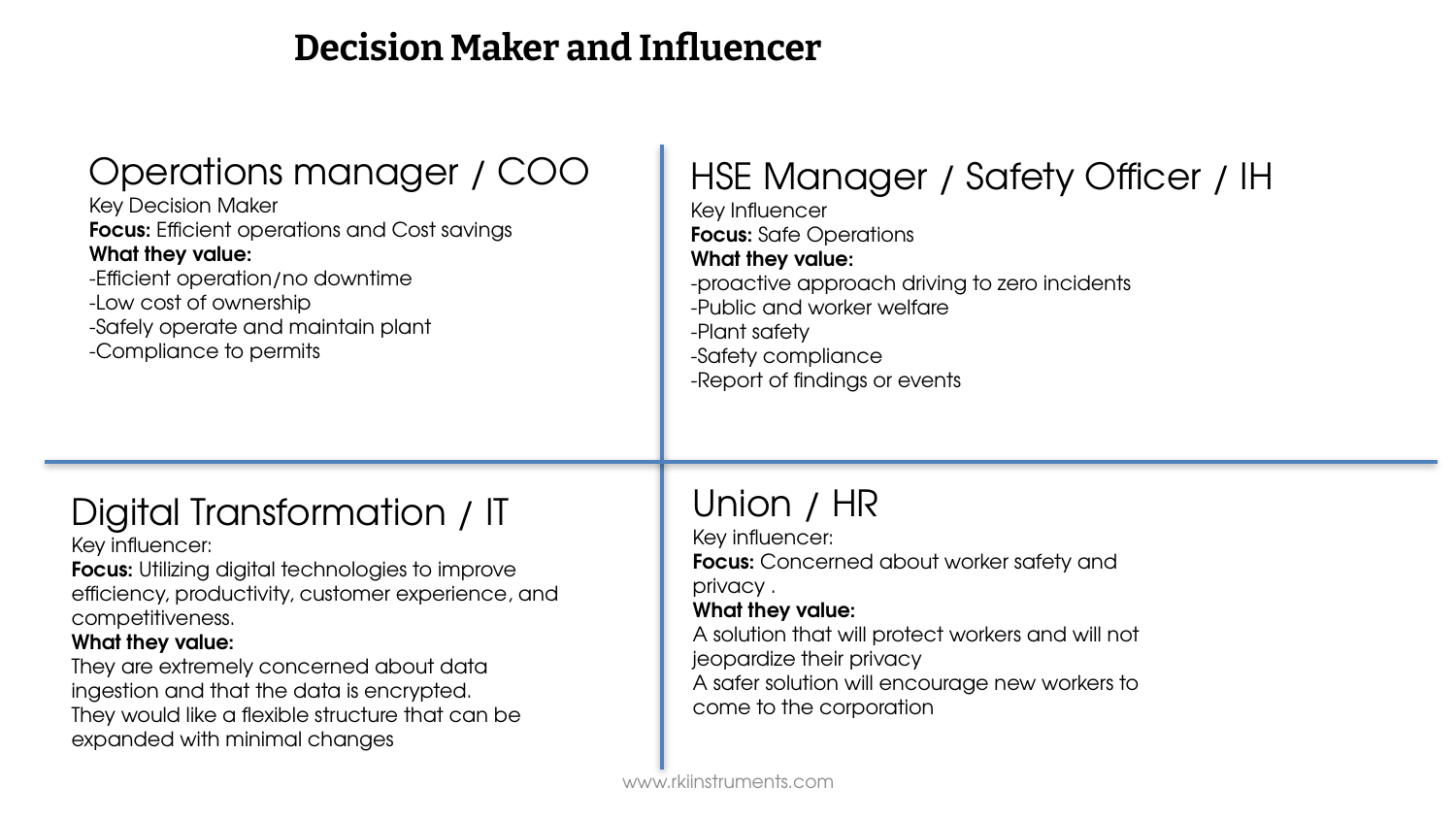

# Decision Maker and Influencer
Operations manager / COO
Key Decision Maker
Focus: Efficient operations and Cost savings
What they value:
-Efficient operation/no downtime
-Low cost of ownership
-Safely operate and maintain plant
-Compliance to permits
HSE Manager / Safety Officer / IH
Key Influencer
Focus: Safe Operations
What they value:
-proactive approach driving to zero incidents
-Public and worker welfare
-Plant safety
-Safety compliance
-Report of findings or events
Union / HR
Key influencer:
Focus: Concerned about worker safety and privacy .
What they value:
A solution that will protect workers and will not jeopardize their privacy
A safer solution will encourage new workers to come to the corporation
Digital Transformation / IT
Key influencer:
Focus: Utilizing digital technologies to improve efficiency, productivity, customer experience, and competitiveness.
What they value:
They are extremely concerned about data ingestion and that the data is encrypted.
They would like a flexible structure that can be expanded with minimal changes

Digital Transformation
Identifying opportunities for digital transformation: This involves understanding the business goals and processes of the organization and identifying areas where digital technologies can be used to improve efficiency, productivity, customer experience, and competitiveness.

Developing a digital strategy: The group is responsible for developing a digital strategy that aligns with the organization's overall business strategy. This includes determining what digital technologies should be adopted and how they will be implemented.

Managing digital projects: The digital transformation group is responsible for managing the implementation of digital projects, including selecting vendors and managing budgets, timelines, and resources.

Overseeing change management: Digital transformation can bring significant changes to an organization's processes, culture, and workforce. The digital transformation group is responsible for managing these changes and ensuring that employees are prepared to adapt to new digital tools and processes.

Ensuring data security and privacy: With the adoption of digital technologies, it's essential to ensure the security and privacy of sensitive data. The digital transformation group is responsible for implementing measures to protect data from cyber threats and breaches.

Analyzing digital performance: The digital transformation group is responsible for analyzing the performance of digital initiatives and using data to inform decision-making and identify opportunities for improvement.

Driving innovation: Digital transformation is not a one-time event; it's an ongoing process that requires continuous innovation. The digital transformation group is responsible for identifying emerging technologies and trends that can be leveraged to drive innovation and stay ahead of the competition.

www.rkiinstruments.com